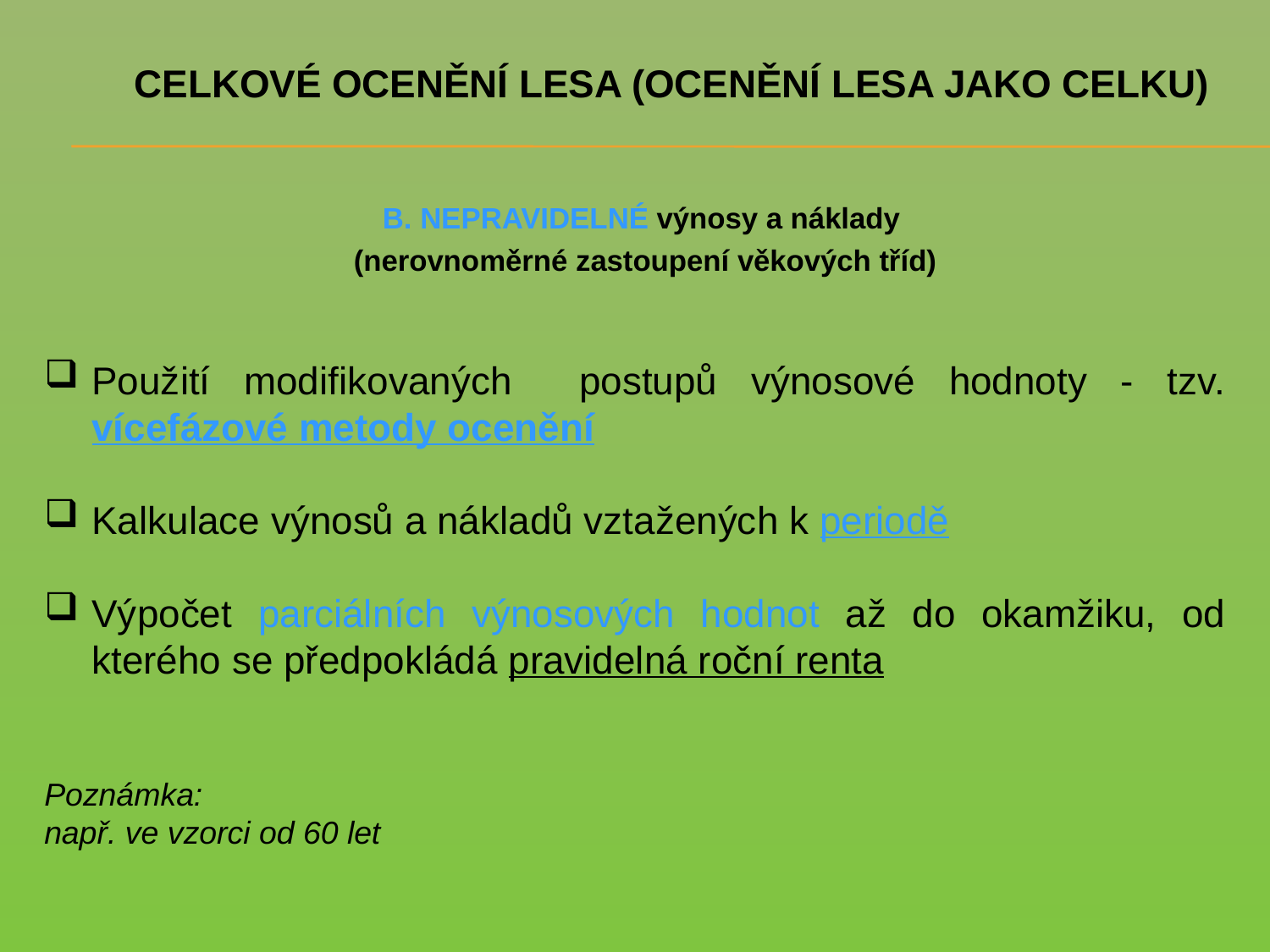

# CELKOVÉ OCENĚNÍ LESA (OCENĚNÍ LESA JAKO CELKU)

B. NEPRAVIDELNÉ výnosy a náklady
(nerovnoměrné zastoupení věkových tříd)
Použití modifikovaných  postupů výnosové hodnoty - tzv. vícefázové metody ocenění

Kalkulace výnosů a nákladů vztažených k periodě

Výpočet parciálních výnosových hodnot až do okamžiku, od kterého se předpokládá pravidelná roční renta

Poznámka:
např. ve vzorci od 60 let